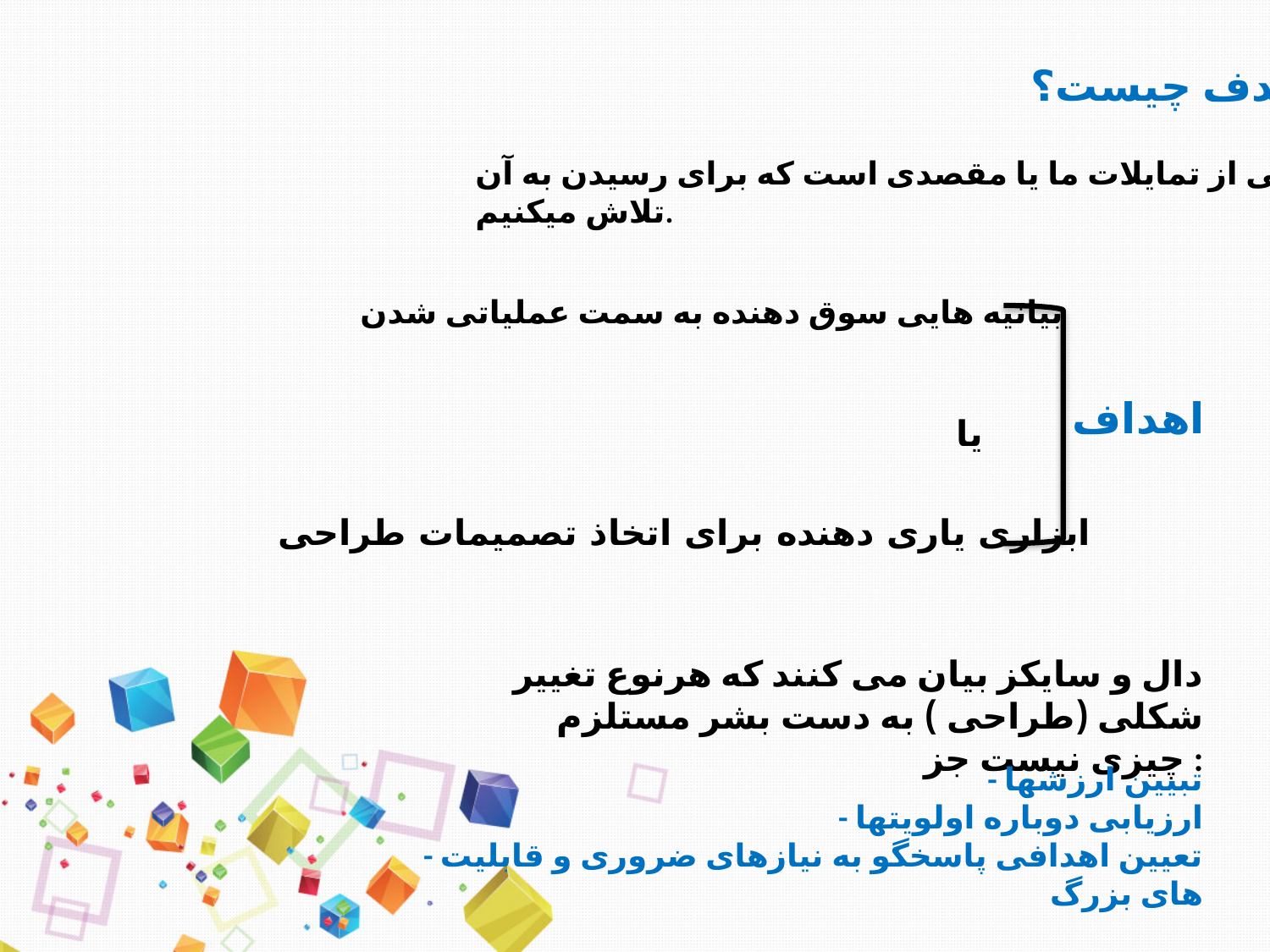

هدف چیست؟
بیانی از تمایلات ما یا مقصدی است که برای رسیدن به آن تلاش میکنیم.
بیانیه هایی سوق دهنده به سمت عملیاتی شدن

اهداف
یا
ابزاری یاری دهنده برای اتخاذ تصمیمات طراحی
دال و سایکز بیان می کنند که هرنوع تغییر شکلی (طراحی ) به دست بشر مستلزم چیزی نیست جز :
- تبیین ارزشها
- ارزیابی دوباره اولویتها
- تعیین اهدافی پاسخگو به نیازهای ضروری و قابلیت های بزرگ